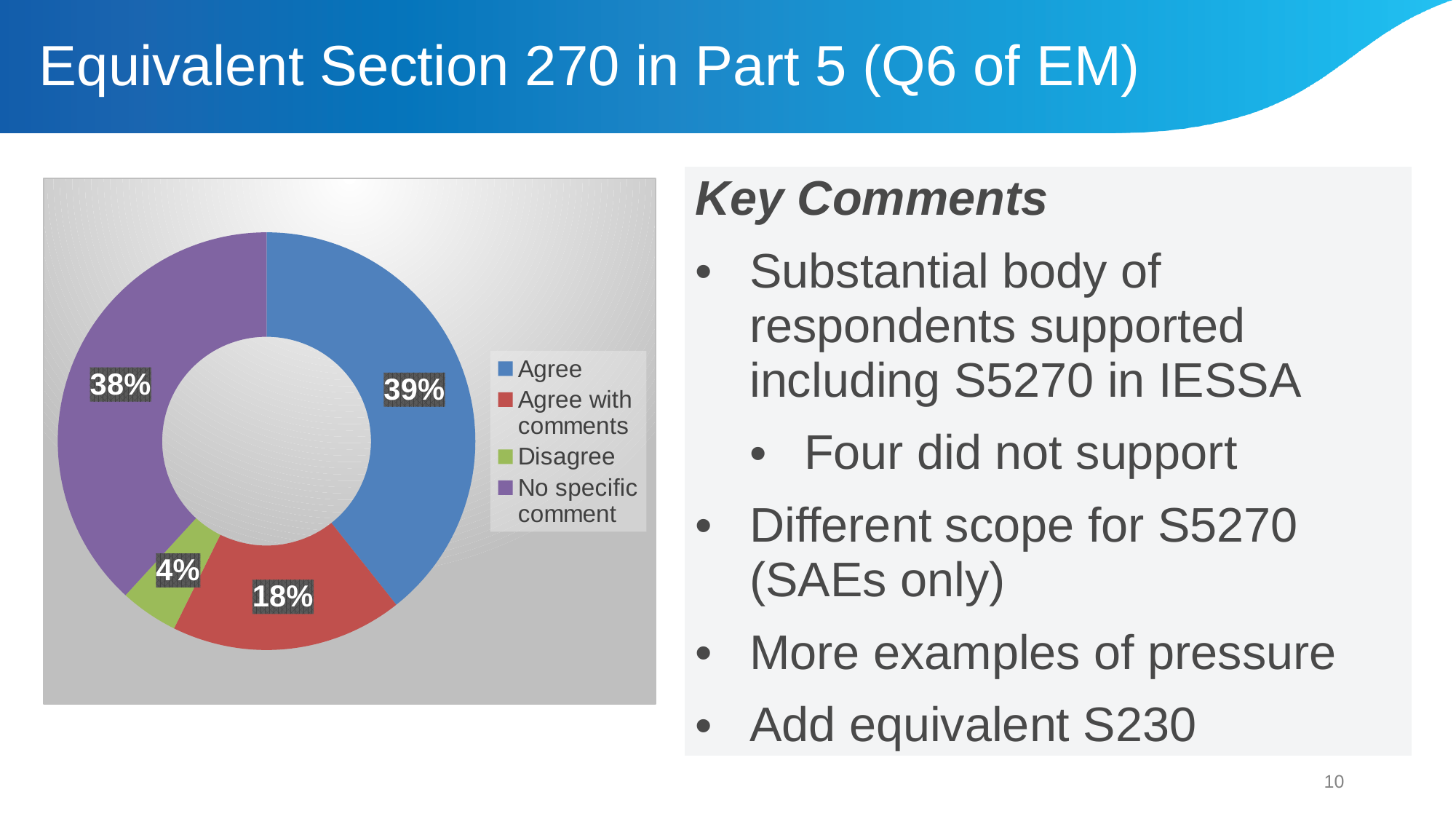

Equivalent Section 270 in Part 5 (Q6 of EM)
| Key Comments Substantial body of respondents supported including S5270 in IESSA Four did not support Different scope for S5270 (SAEs only) More examples of pressure Add equivalent S230 |
| --- |

### Chart

| Category |  |
|---|---|
| Agree | 0.39325842696629215 |
| Agree with comments | 0.1797752808988764 |
| Disagree | 0.0449438202247191 |
| No specific comment | 0.38202247191011235 |
10